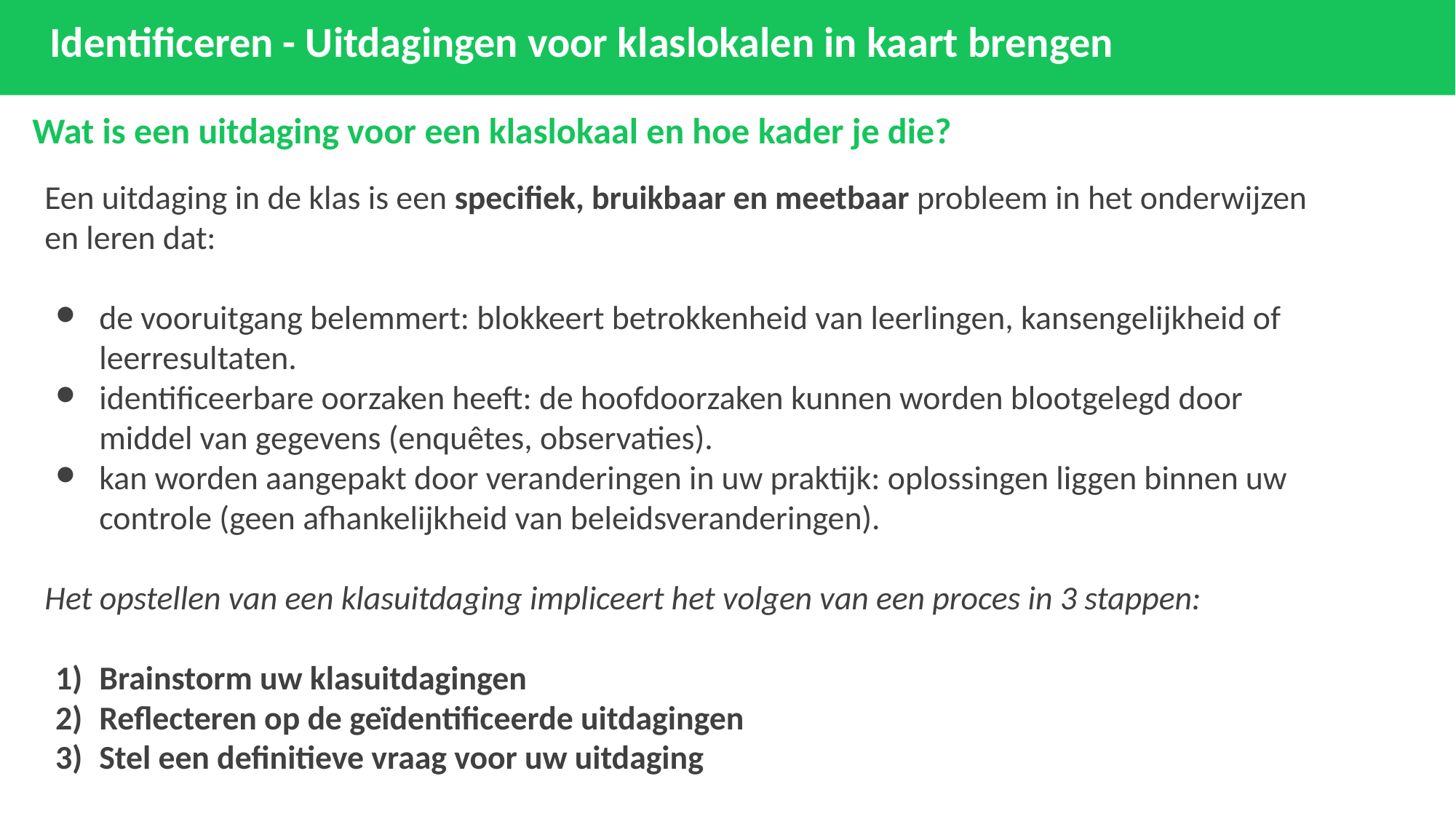

# Identificeren - Uitdagingen voor klaslokalen in kaart brengen
Wat is een uitdaging voor een klaslokaal en hoe kader je die?
Een uitdaging in de klas is een specifiek, bruikbaar en meetbaar probleem in het onderwijzen en leren dat:

de vooruitgang belemmert: blokkeert betrokkenheid van leerlingen, kansengelijkheid of leerresultaten.
identificeerbare oorzaken heeft: de hoofdoorzaken kunnen worden blootgelegd door middel van gegevens (enquêtes, observaties).
kan worden aangepakt door veranderingen in uw praktijk: oplossingen liggen binnen uw controle (geen afhankelijkheid van beleidsveranderingen).

Het opstellen van een klasuitdaging impliceert het volgen van een proces in 3 stappen:

Brainstorm uw klasuitdagingen
Reflecteren op de geïdentificeerde uitdagingen
Stel een definitieve vraag voor uw uitdaging